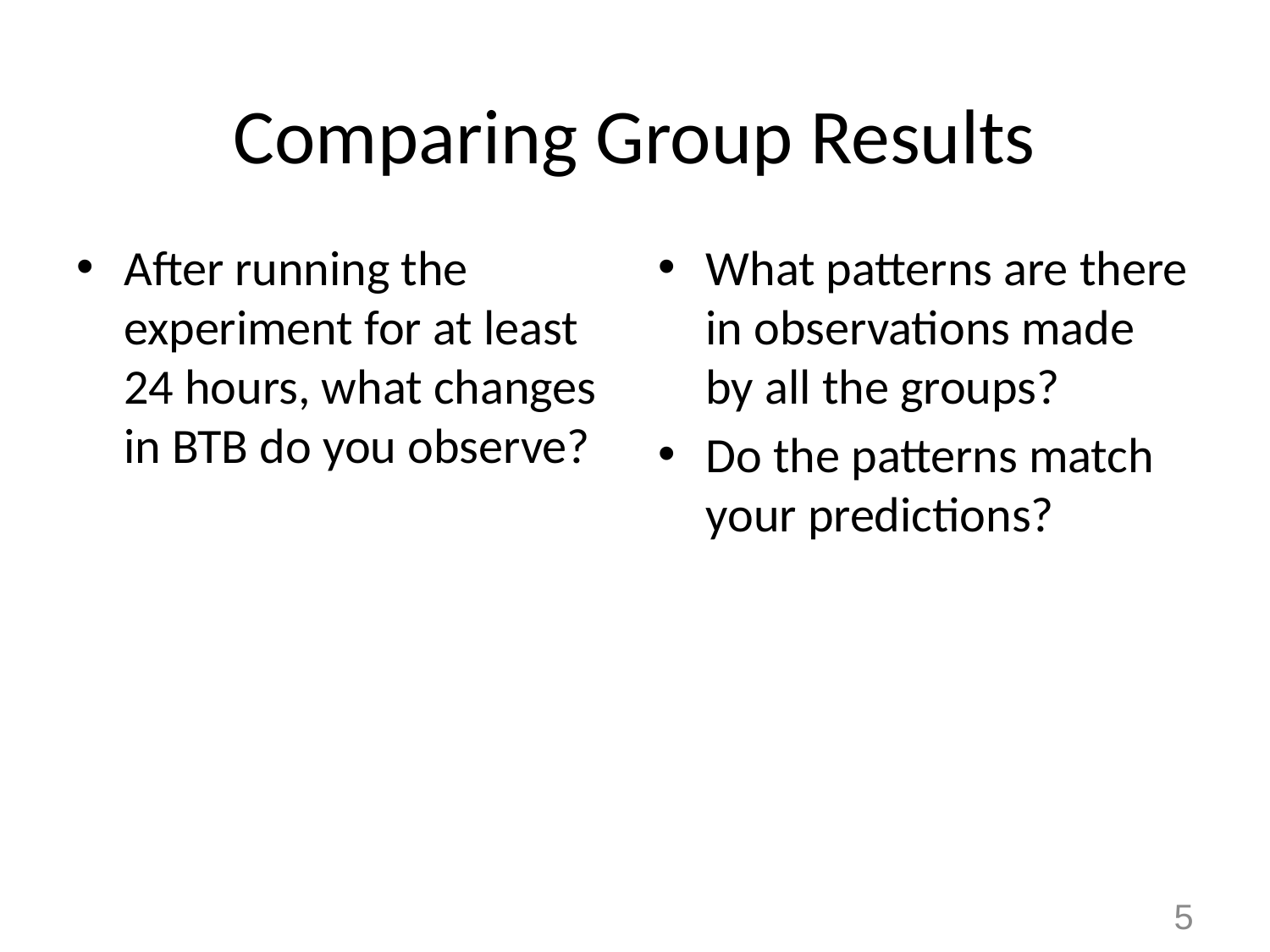

# Comparing Group Results
After running the experiment for at least 24 hours, what changes in BTB do you observe?

What patterns are there in observations made by all the groups?
Do the patterns match your predictions?
5